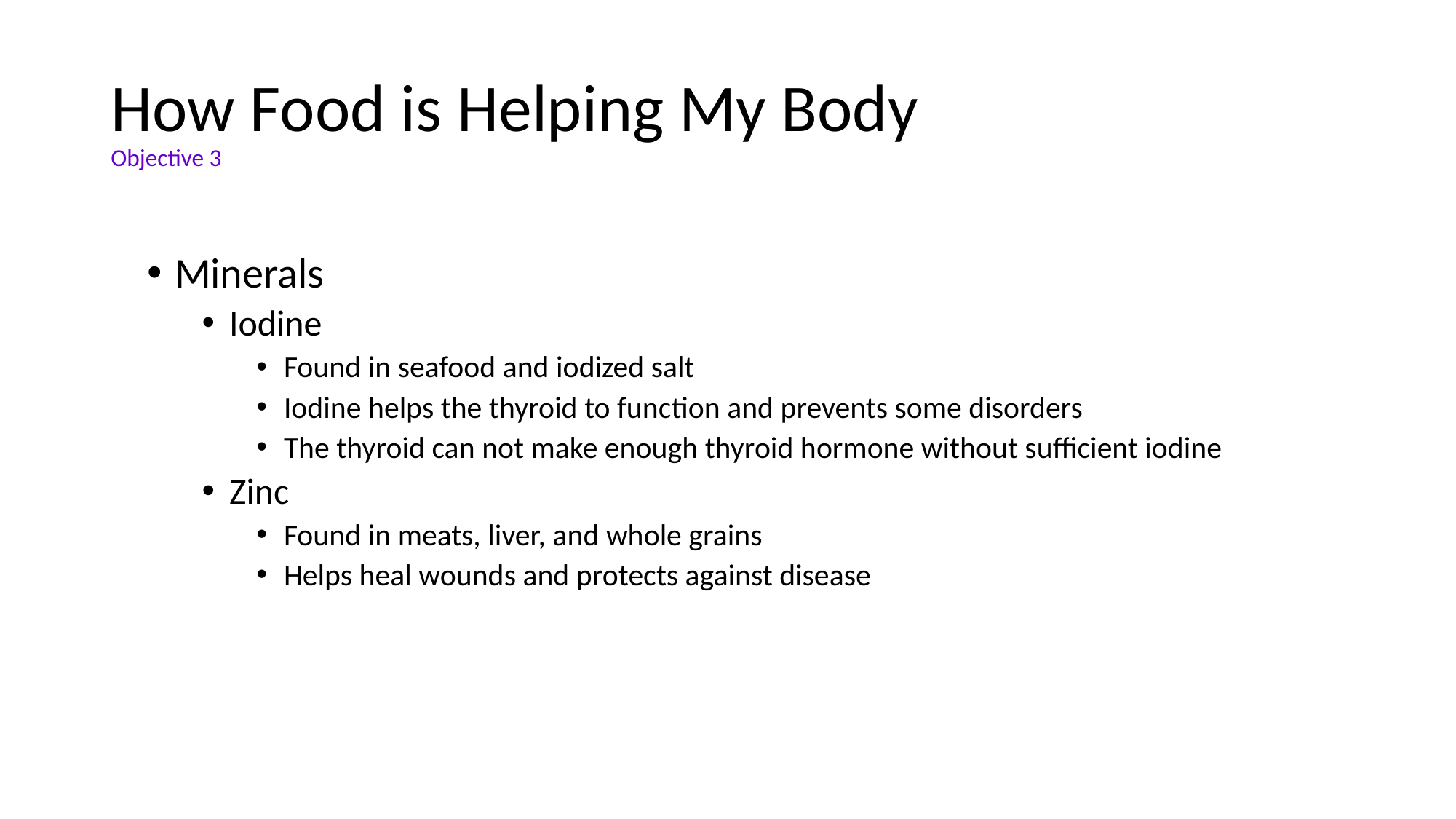

# How Food is Helping My Body Objective 3
Minerals
Iodine
Found in seafood and iodized salt
Iodine helps the thyroid to function and prevents some disorders
The thyroid can not make enough thyroid hormone without sufficient iodine
Zinc
Found in meats, liver, and whole grains
Helps heal wounds and protects against disease